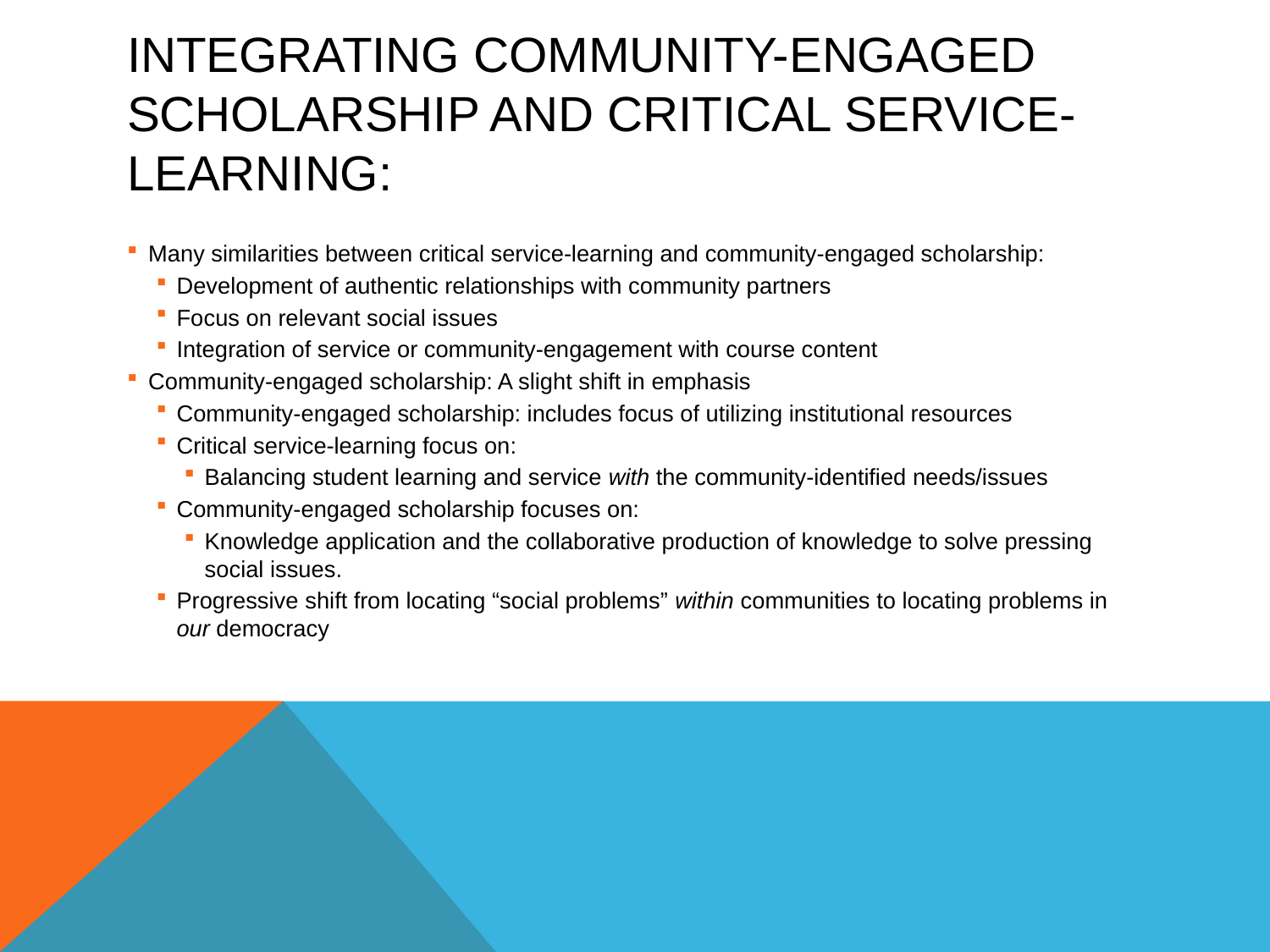

# Integrating Community-Engaged Scholarship and Critical Service-Learning:
Many similarities between critical service-learning and community-engaged scholarship:
Development of authentic relationships with community partners
Focus on relevant social issues
Integration of service or community-engagement with course content
Community-engaged scholarship: A slight shift in emphasis
Community-engaged scholarship: includes focus of utilizing institutional resources
Critical service-learning focus on:
Balancing student learning and service with the community-identified needs/issues
Community-engaged scholarship focuses on:
Knowledge application and the collaborative production of knowledge to solve pressing social issues.
Progressive shift from locating “social problems” within communities to locating problems in our democracy